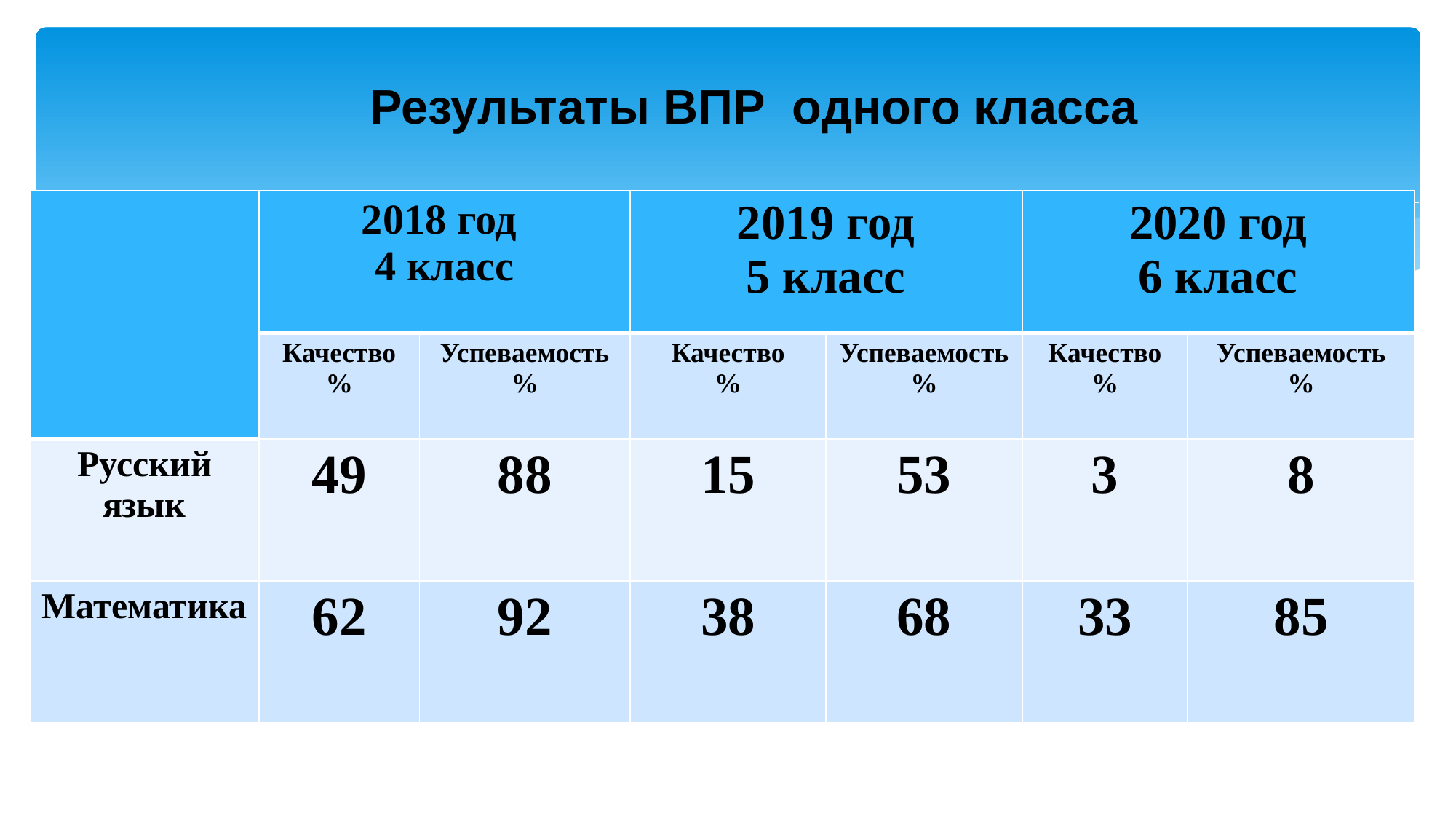

Результаты ВПР  одного класса
|  | 2018 год 4 класс |  | 2019 год 5 класс |  | 2020 год 6 класс |  |
| --- | --- | --- | --- | --- | --- | --- |
|  | Качество % | Успеваемость % | Качество % | Успеваемость % | Качество % | Успеваемость % |
| Русский язык | 49 | 88 | 15 | 53 | 3 | 8 |
| Математика | 62 | 92 | 38 | 68 | 33 | 85 |